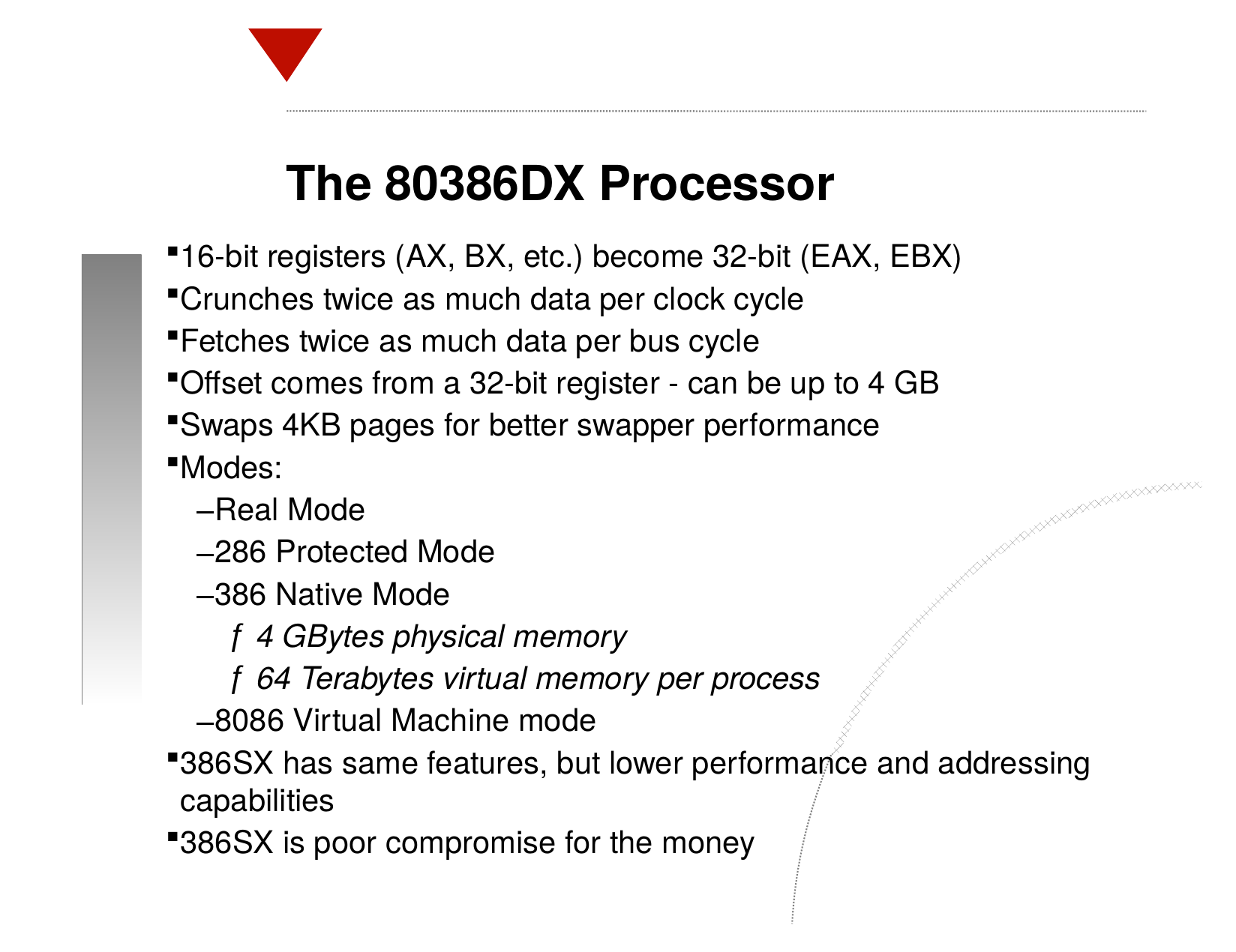

The 80386DX Processor
16-bit registers (AX, BX, etc.) become 32-bit (EAX, EBX)
Crunches twice as much data per clock cycle
Fetches twice as much data per bus cycle
Offset comes from a 32-bit register - can be up to 4 GB
Swaps 4KB pages for better swapper performance
Modes:
Real Mode
286 Protected Mode
386 Native Mode
4 GBytes physical memory
64 Terabytes virtual memory per process
8086 Virtual Machine mode
386SX has same features, but lower performance and addressing capabilities
386SX is poor compromise for the money